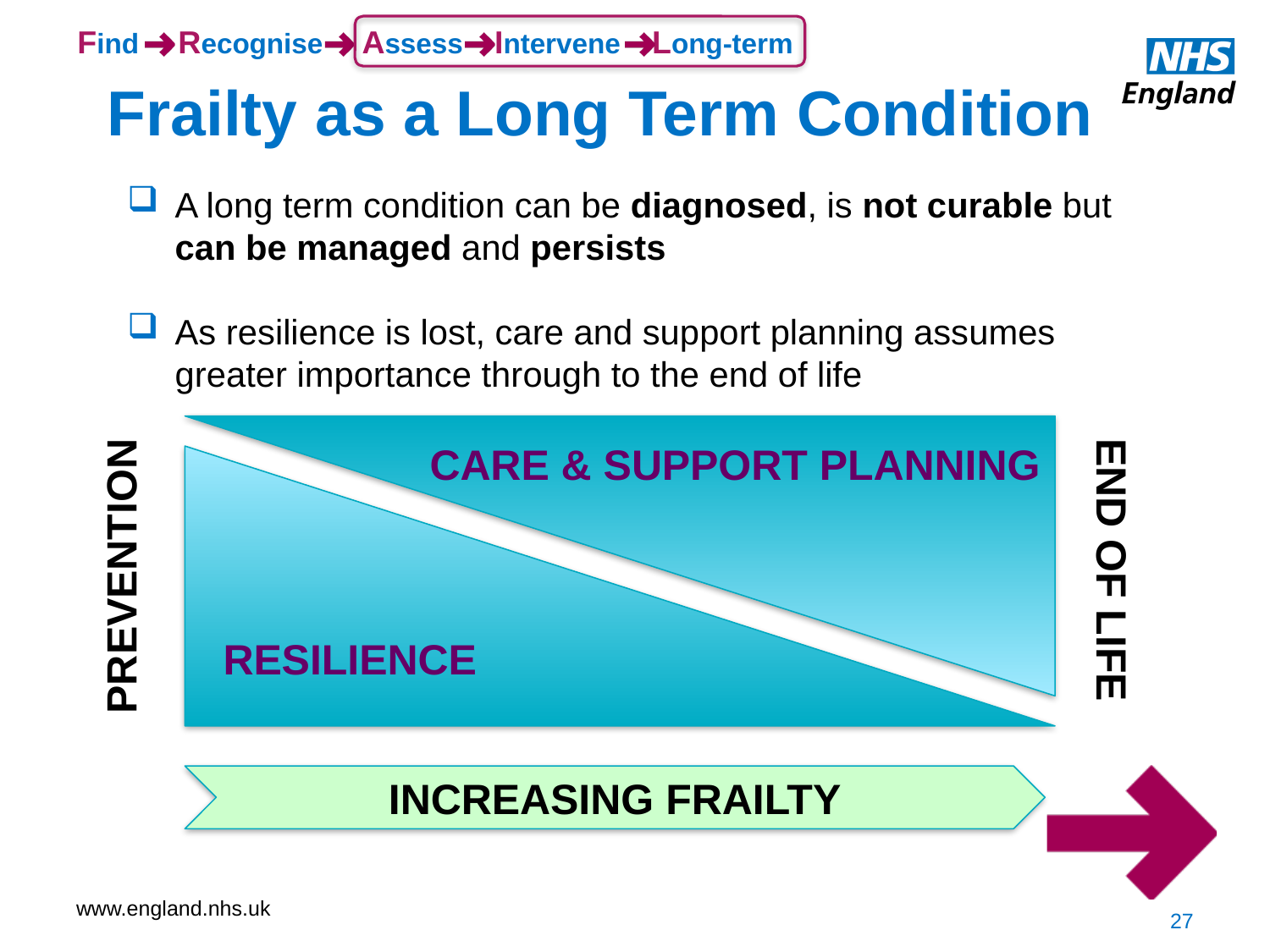

Frailty as a Long Term Condition
A long term condition can be diagnosed, is not curable but can be managed and persists

As resilience is lost, care and support planning assumes greater importance through to the end of life

PREVENTION
END OF LIFE
CARE & SUPPORT PLANNING

RESILIENCE
INCREASING FRAILTY
27